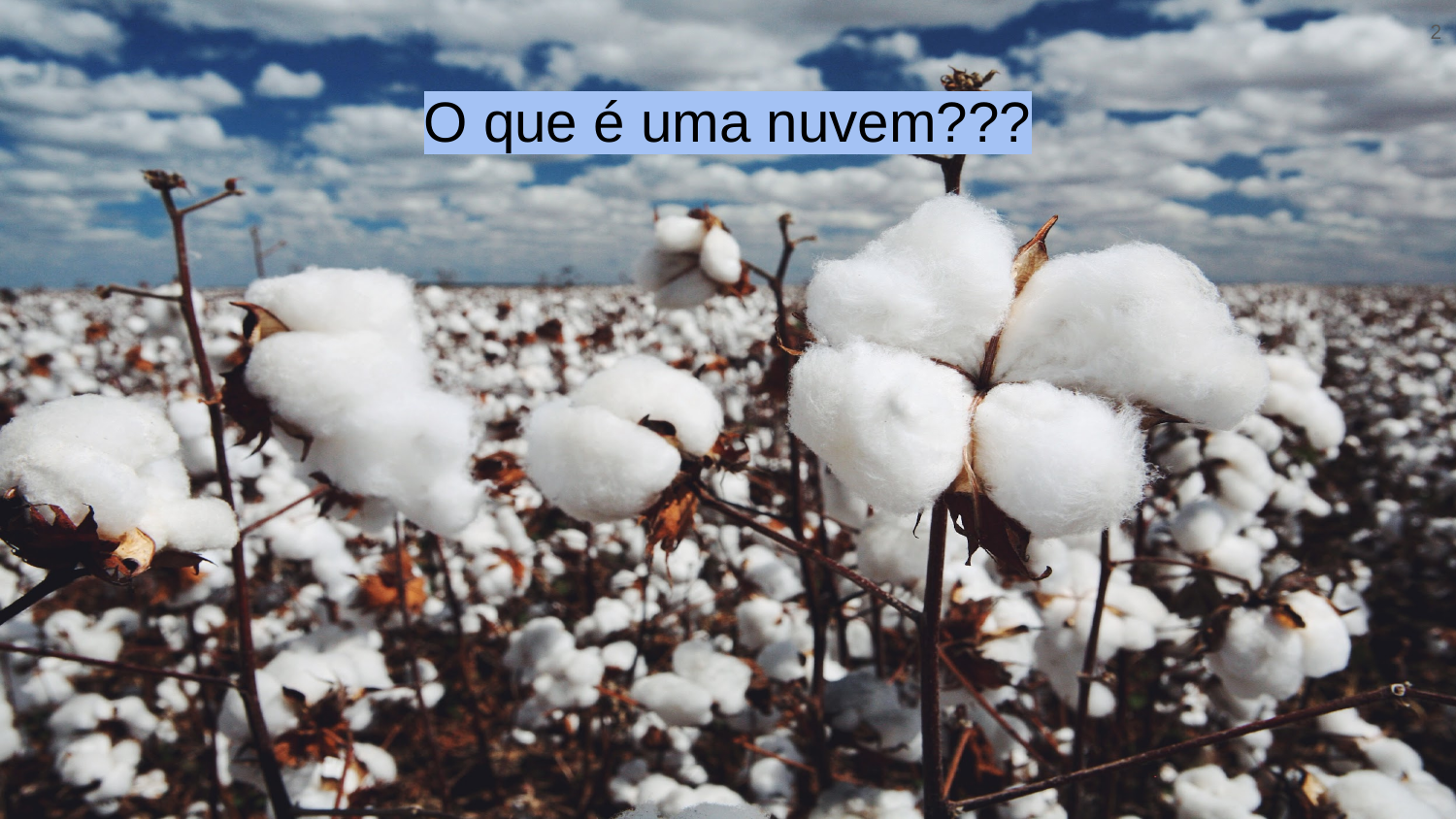

2
# O que é uma nuvem???